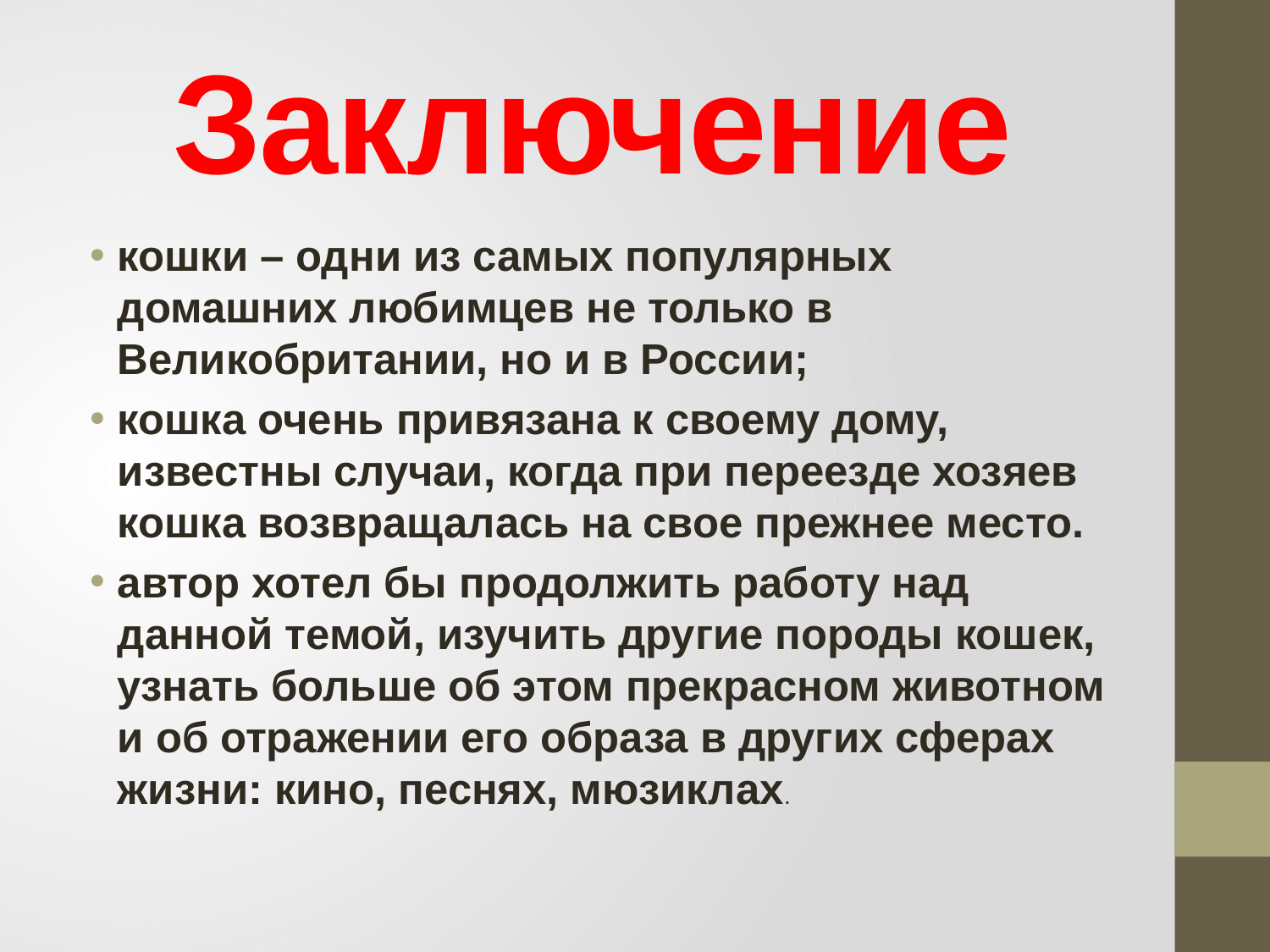

# Заключение
кошки – одни из самых популярных домашних любимцев не только в Великобритании, но и в России;
кошка очень привязана к своему дому, известны случаи, когда при переезде хозяев кошка возвращалась на свое прежнее место.
автор хотел бы продолжить работу над данной темой, изучить другие породы кошек, узнать больше об этом прекрасном животном и об отражении его образа в других сферах жизни: кино, песнях, мюзиклах.